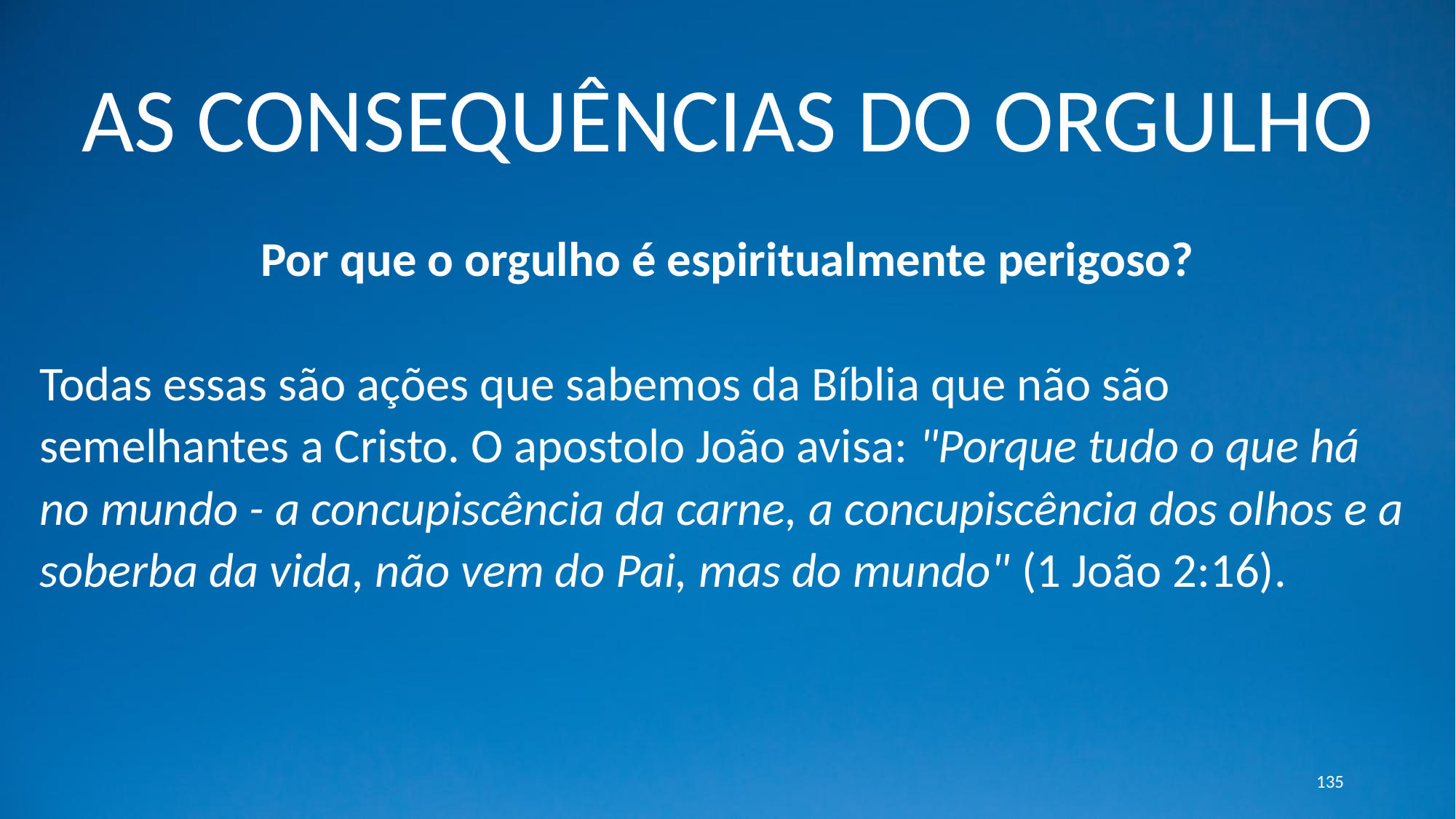

# AS CONSEQUÊNCIAS DO ORGULHO
Por que o orgulho é espiritualmente perigoso?

Todas essas são ações que sabemos da Bíblia que não são semelhantes a Cristo. O apostolo João avisa: "Porque tudo o que há no mundo - a concupiscência da carne, a concupiscência dos olhos e a soberba da vida, não vem do Pai, mas do mundo" (1 João 2:16).

135